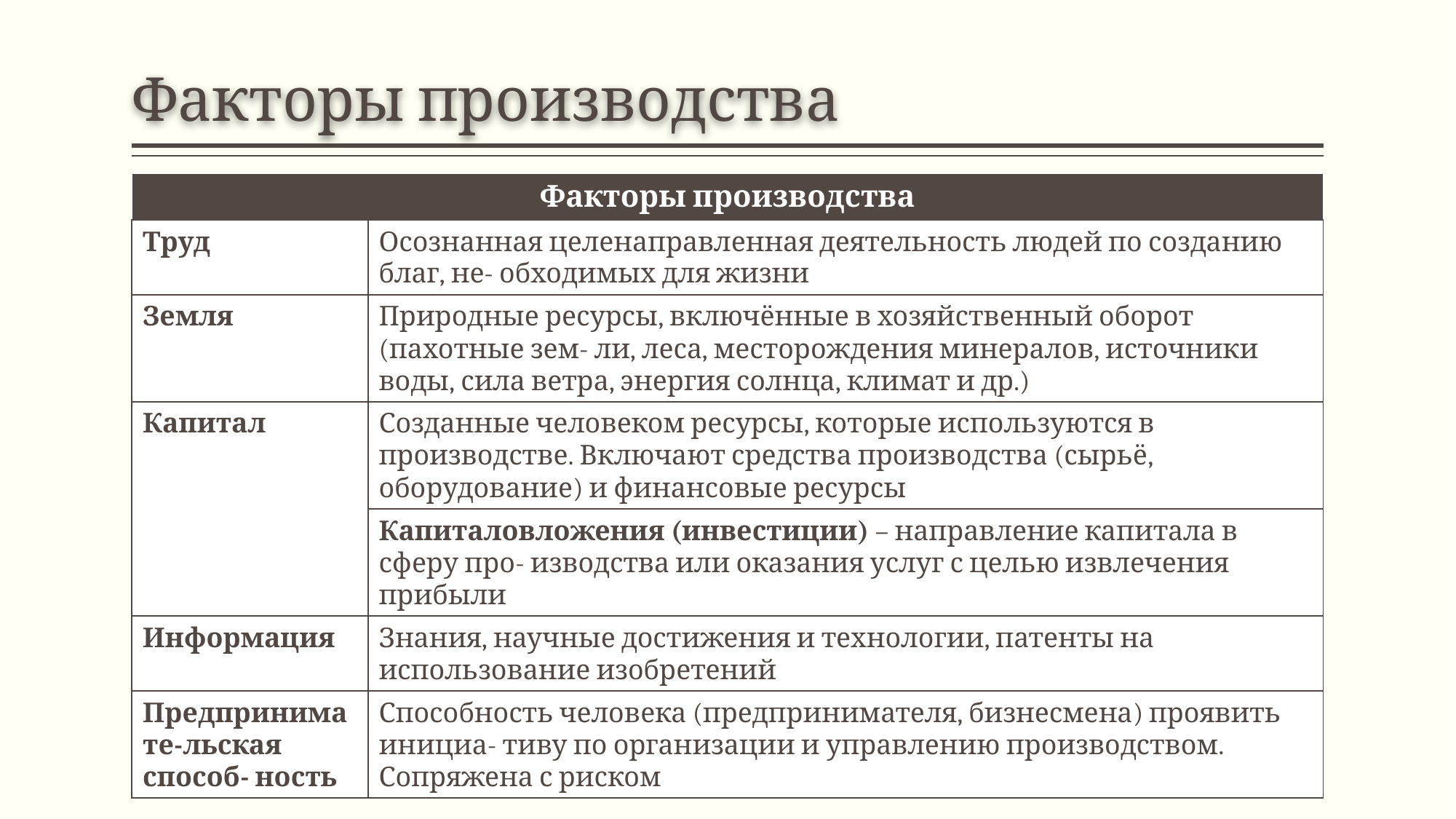

# Факторы производства
| Факторы производства |  |
| --- | --- |
| Труд | Осознанная целенаправленная деятельность людей по созданию благ, не- обходимых для жизни |
| Земля | Природные ресурсы, включённые в хозяйственный оборот (пахотные зем- ли, леса, месторождения минералов, источники воды, сила ветра, энергия солнца, климат и др.) |
| Капитал | Созданные человеком ресурсы, которые используются в производстве. Включают средства производства (сырьё, оборудование) и финансовые ресурсы |
|  | Капиталовложения (инвестиции) – направление капитала в сферу про- изводства или оказания услуг с целью извлечения прибыли |
| Информация | Знания, научные достижения и технологии, патенты на использование изобретений |
| Предпринимате-льская способ- ность | Способность человека (предпринимателя, бизнесмена) проявить инициа- тиву по организации и управлению производством. Сопряжена с риском |